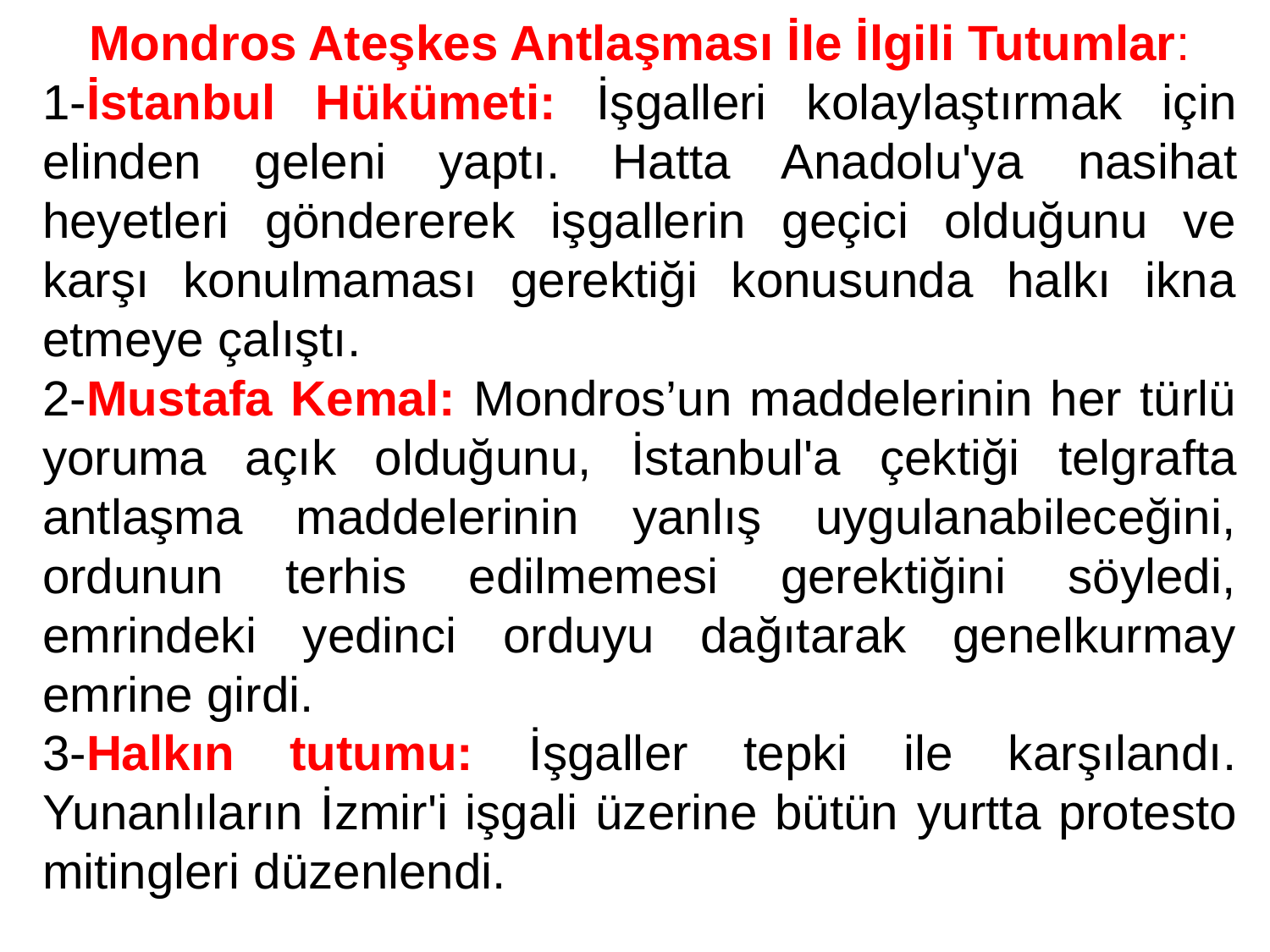

Mondros Ateşkes Antlaşması İle İlgili Tutumlar:
1-İstanbul Hükümeti: İşgalleri kolaylaştırmak için elinden geleni yaptı. Hatta Anadolu'ya nasihat heyetleri göndererek işgallerin geçici olduğunu ve karşı konulmaması gerektiği konusunda halkı ikna etmeye çalıştı.
2-Mustafa Kemal: Mondros’un maddelerinin her türlü yoruma açık olduğunu, İstanbul'a çektiği telgrafta antlaşma maddelerinin yanlış uygulanabileceğini, ordunun terhis edilmemesi gerektiğini söyledi, emrindeki yedinci orduyu dağıtarak genelkurmay emrine girdi.
3-Halkın tutumu: İşgaller tepki ile karşılandı. Yunanlıların İzmir'i işgali üzerine bütün yurtta protesto mitingleri düzenlendi.